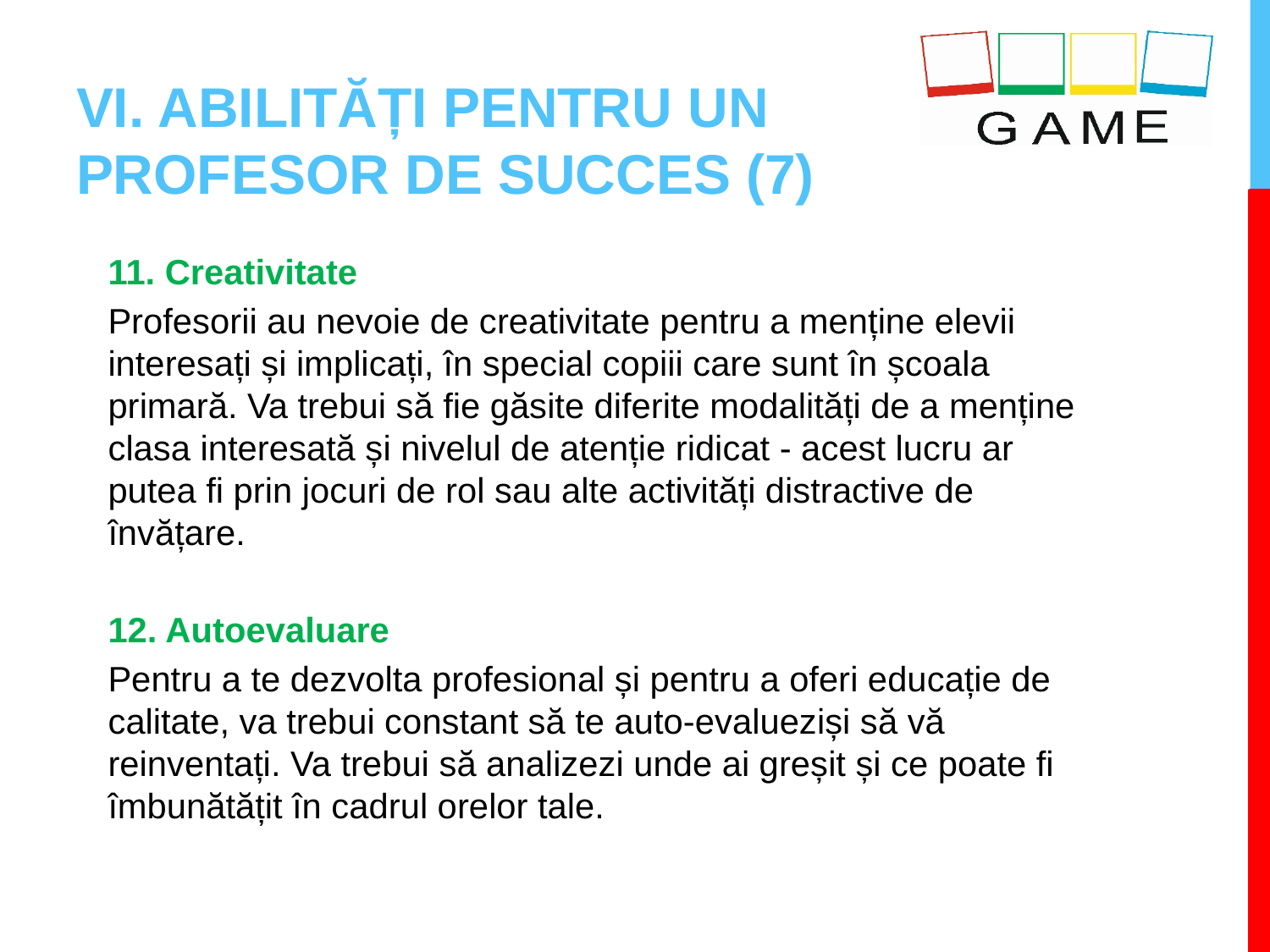

# VI. ABILITĂȚI PENTRU UN PROFESOR DE SUCCES (7)
11. Creativitate
Profesorii au nevoie de creativitate pentru a menține elevii interesați și implicați, în special copiii care sunt în școala primară. Va trebui să fie găsite diferite modalități de a menține clasa interesată și nivelul de atenție ridicat - acest lucru ar putea fi prin jocuri de rol sau alte activități distractive de învățare.

12. Autoevaluare
Pentru a te dezvolta profesional și pentru a oferi educație de calitate, va trebui constant să te auto-evalueziși să vă reinventați. Va trebui să analizezi unde ai greșit și ce poate fi îmbunătățit în cadrul orelor tale.